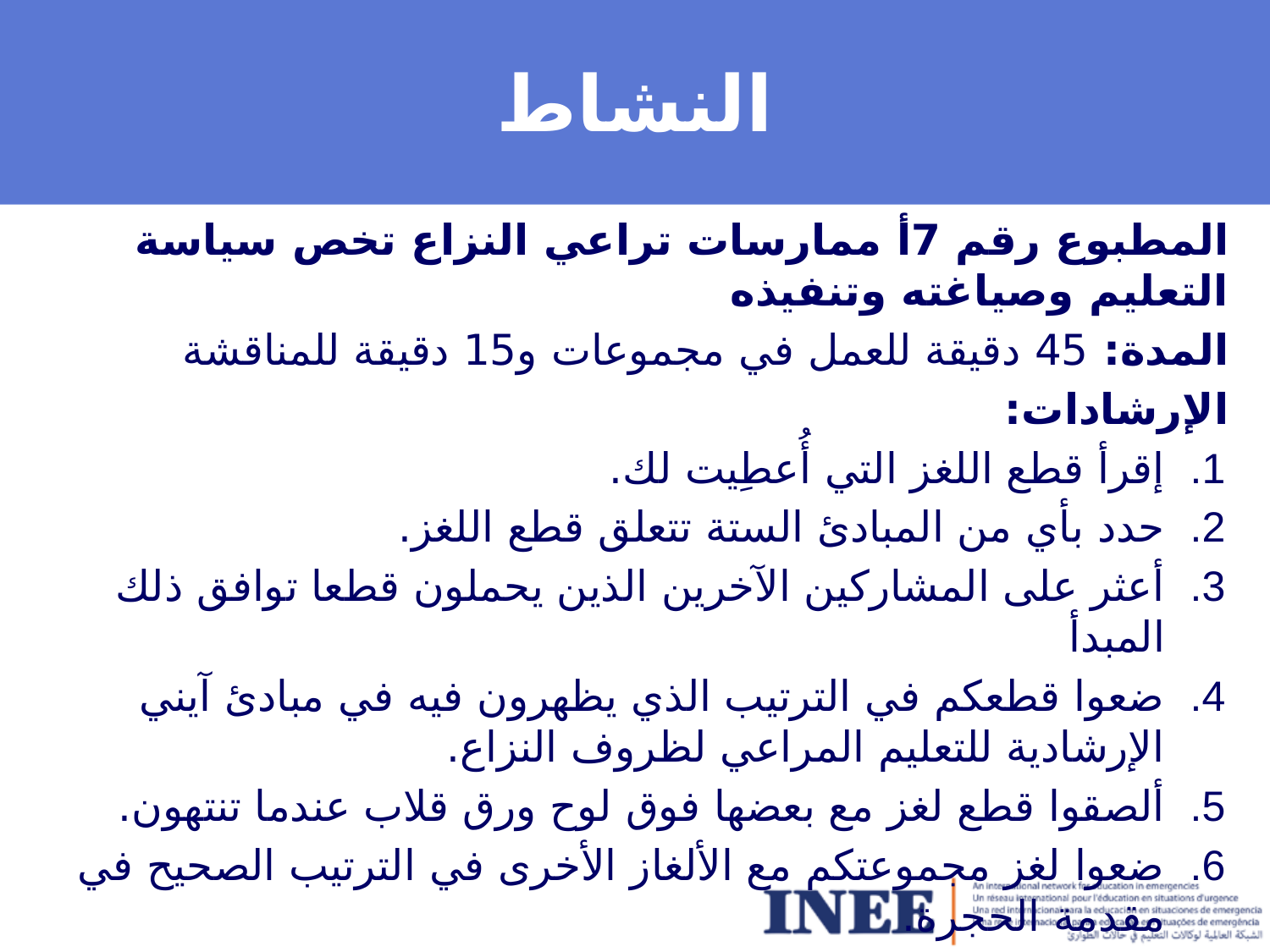

# النشاط
المطبوع رقم 7أ ممارسات تراعي النزاع تخص سياسة التعليم وصياغته وتنفيذه
المدة: 45 دقيقة للعمل في مجموعات و15 دقيقة للمناقشة
الإرشادات:
إقرأ قطع اللغز التي أُعطِيت لك.
حدد بأي من المبادئ الستة تتعلق قطع اللغز.
أعثر على المشاركين الآخرين الذين يحملون قطعا توافق ذلك المبدأ
ضعوا قطعكم في الترتيب الذي يظهرون فيه في مبادئ آيني الإرشادية للتعليم المراعي لظروف النزاع.
ألصقوا قطع لغز مع بعضها فوق لوح ورق قلاب عندما تنتهون.
ضعوا لغز مجموعتكم مع الألغاز الأخرى في الترتيب الصحيح في مقدمة الحجرة.